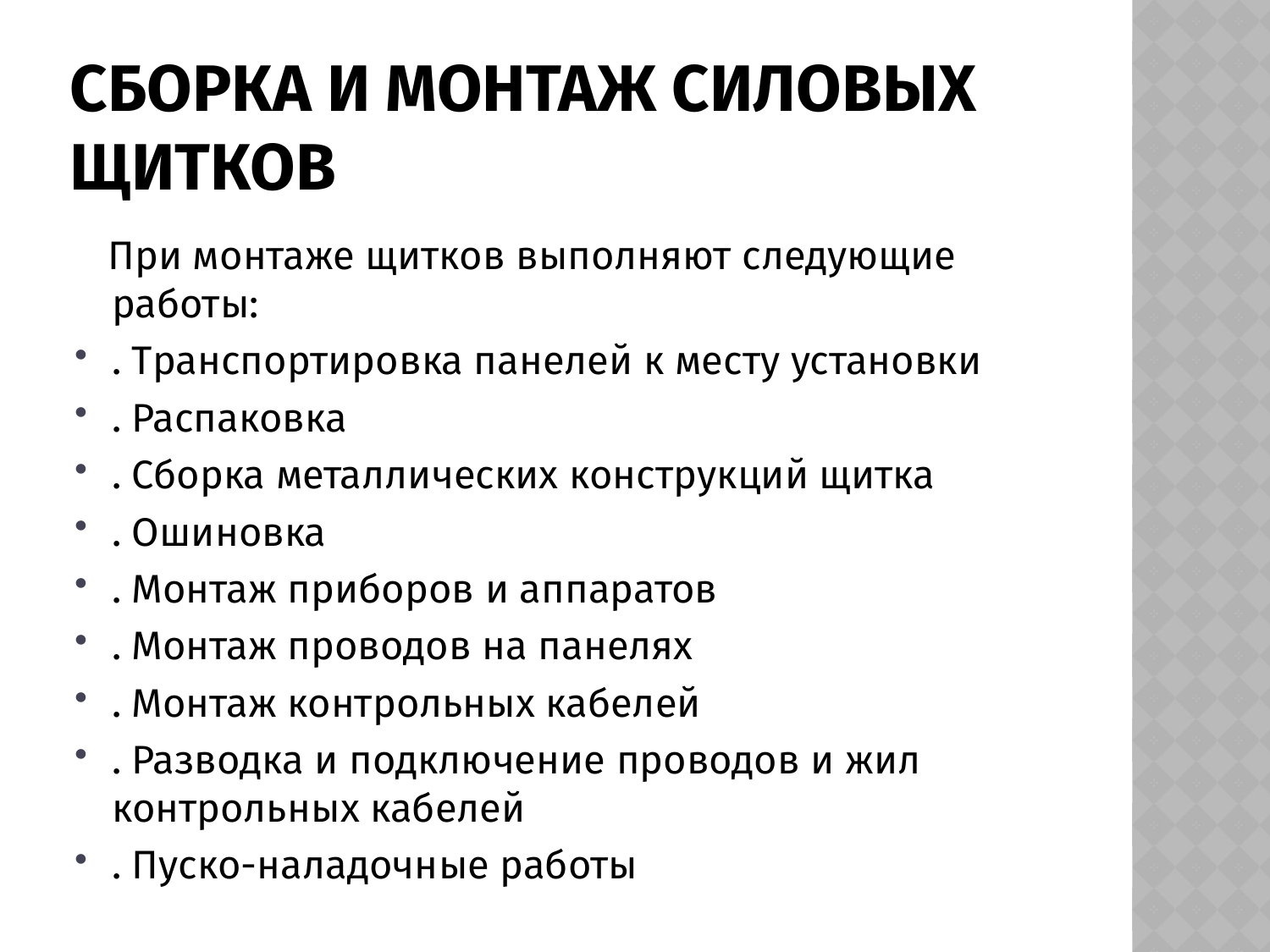

# Сборка и монтаж силовых щитков
   При монтаже щитков выполняют следующие работы:
. Транспортировка панелей к месту установки
. Распаковка
. Сборка металлических конструкций щитка
. Ошиновка
. Монтаж приборов и аппаратов
. Монтаж проводов на панелях
. Монтаж контрольных кабелей
. Разводка и подключение проводов и жил контрольных кабелей
. Пуско-наладочные работы